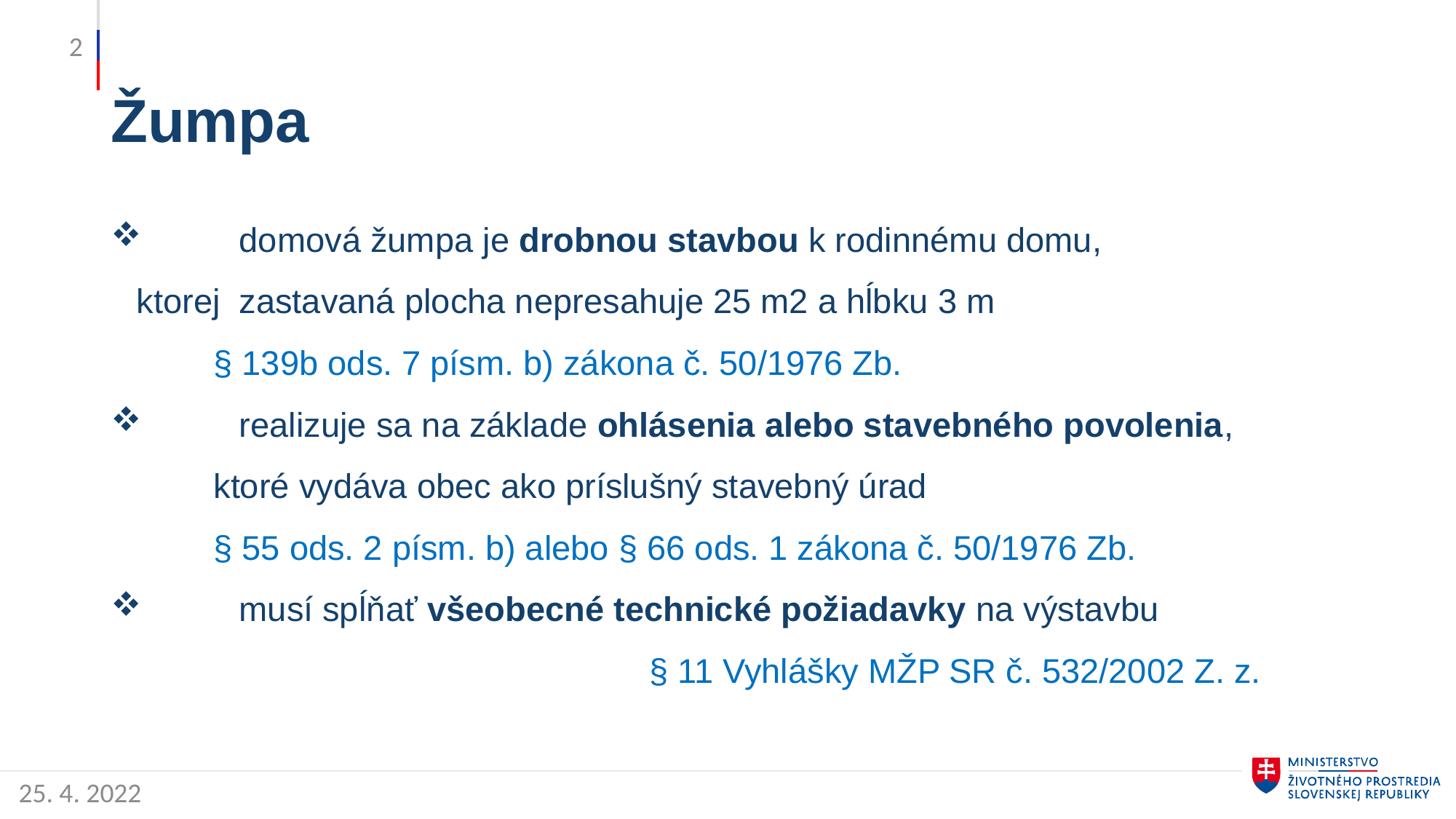

2
# Žumpa
 	domová žumpa je drobnou stavbou k rodinnému domu,             	ktorej 	zastavaná plocha nepresahuje 25 m2 a hĺbku 3 m
      	§ 139b ods. 7 písm. b) zákona č. 50/1976 Zb.
	realizuje sa na základe ohlásenia alebo stavebného povolenia,
	ktoré vydáva obec ako príslušný stavebný úrad
	§ 55 ods. 2 písm. b) alebo § 66 ods. 1 zákona č. 50/1976 Zb.
 	musí spĺňať všeobecné technické požiadavky na výstavbu                                                                         	§ 11 Vyhlášky MŽP SR č. 532/2002 Z. z.

25. 4. 2022